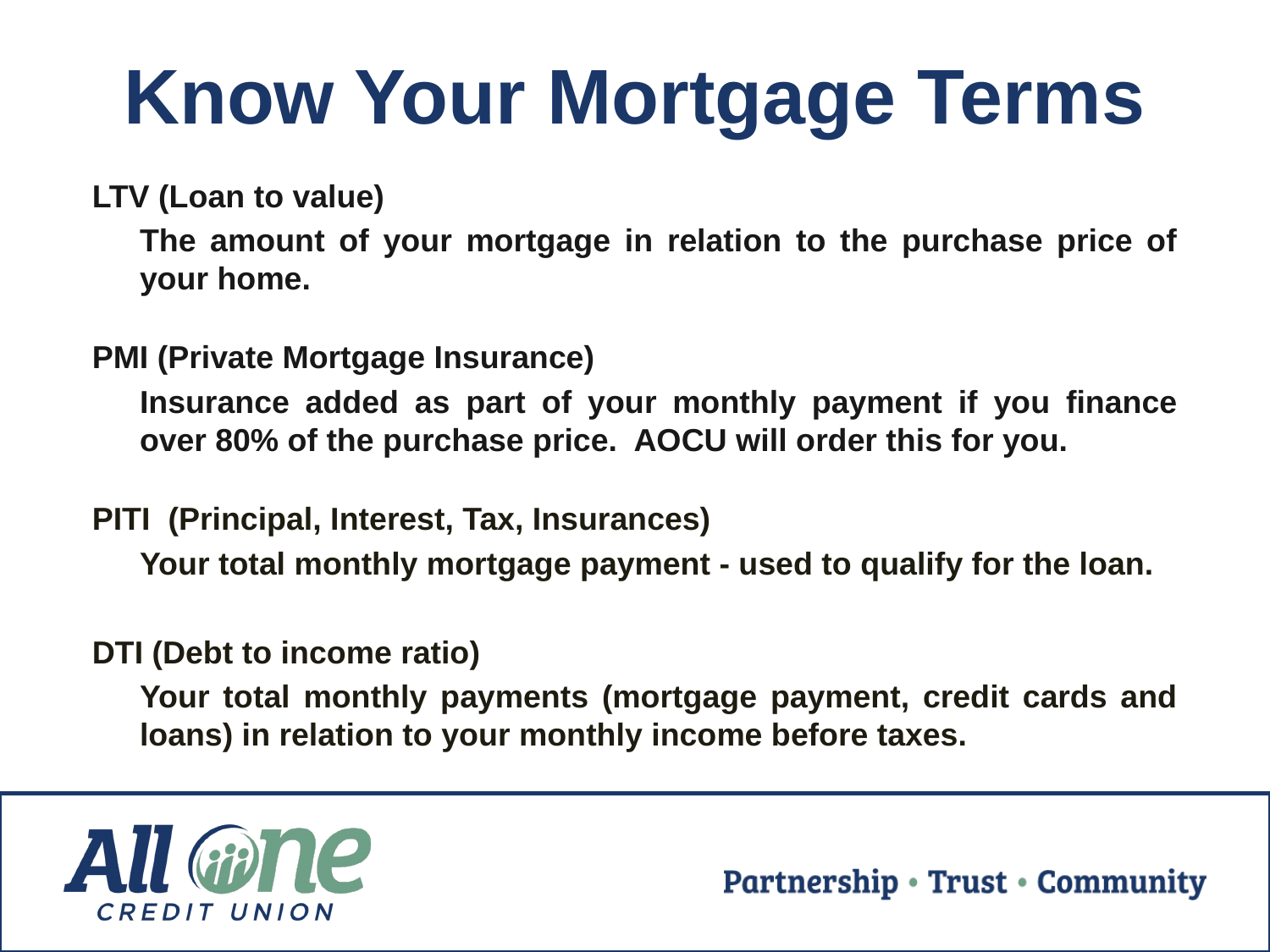

# Know Your Mortgage Terms
LTV (Loan to value)
	The amount of your mortgage in relation to the purchase price of your home.

PMI (Private Mortgage Insurance)
	Insurance added as part of your monthly payment if you finance over 80% of the purchase price.  AOCU will order this for you.

PITI  (Principal, Interest, Tax, Insurances)
	Your total monthly mortgage payment - used to qualify for the loan.

DTI (Debt to income ratio)
	Your total monthly payments (mortgage payment, credit cards and loans) in relation to your monthly income before taxes.